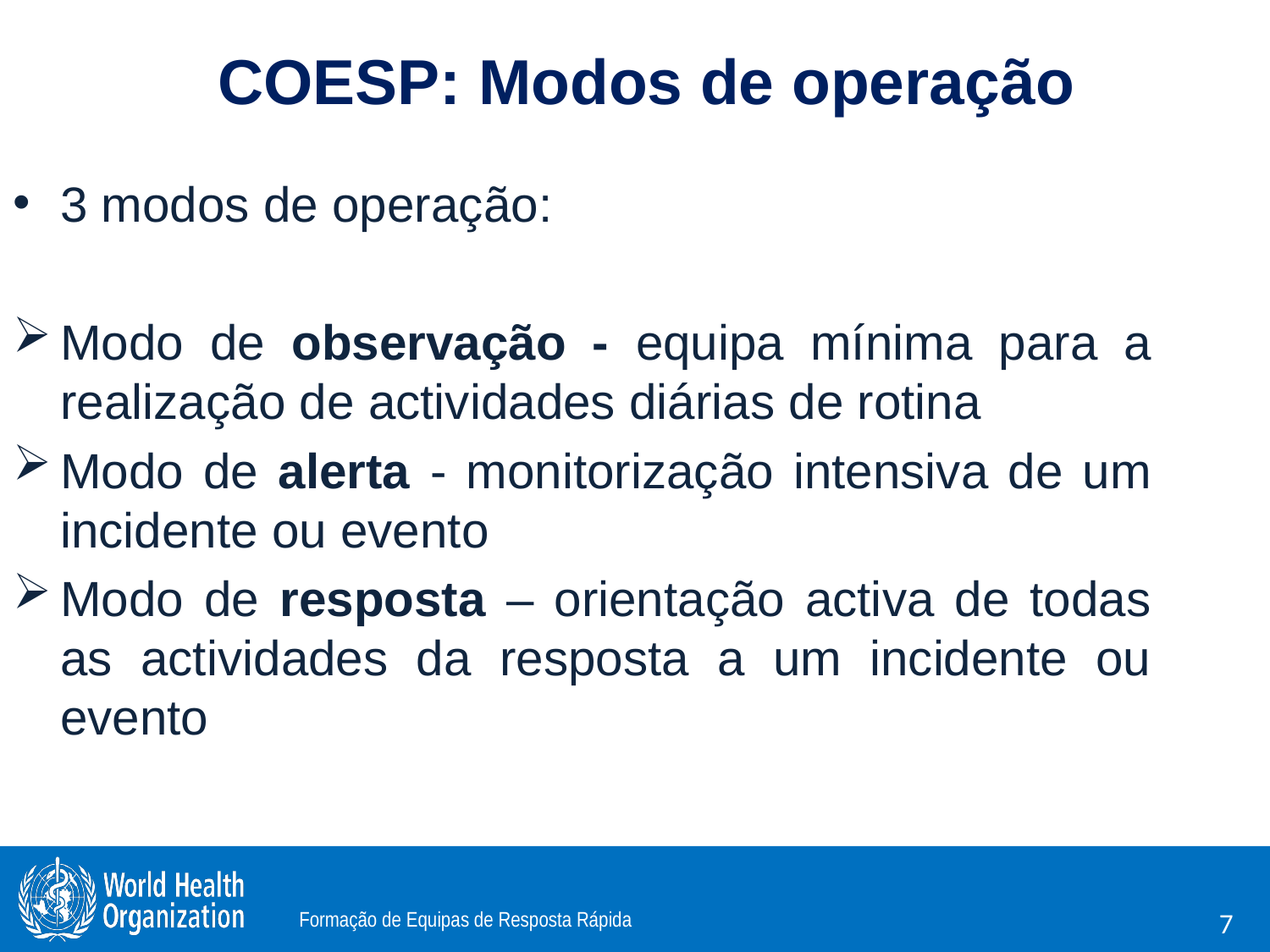

# COESP: Modos de operação
3 modos de operação:

Modo de observação - equipa mínima para a realização de actividades diárias de rotina
Modo de alerta - monitorização intensiva de um incidente ou evento
Modo de resposta – orientação activa de todas as actividades da resposta a um incidente ou evento